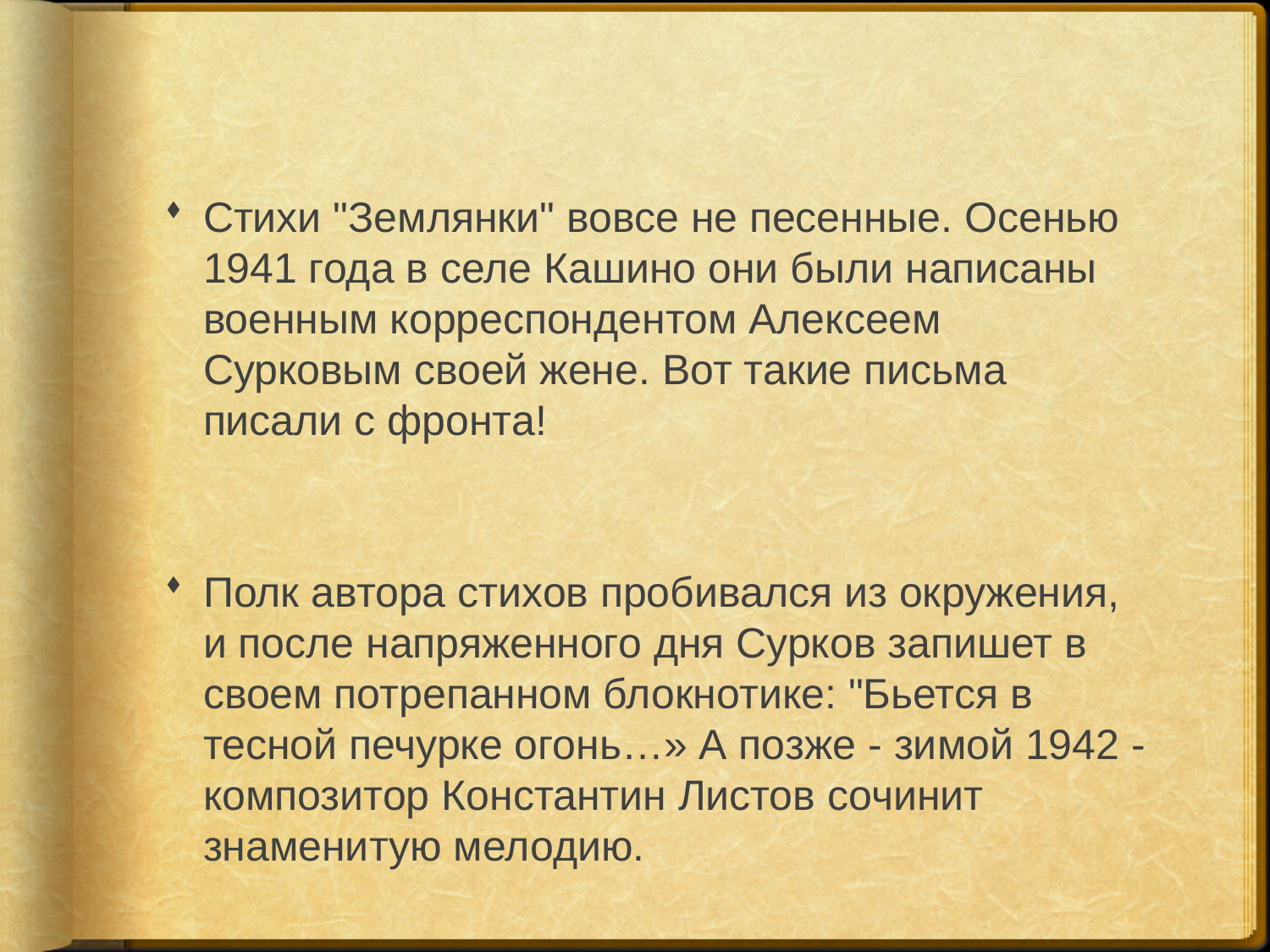

#

Стихи "Землянки" вовсе не песенные. Осенью 1941 года в селе Кашино они были написаны военным корреспондентом Алексеем Сурковым своей жене. Вот такие письма писали с фронта!

Полк автора стихов пробивался из окружения, и после напряженного дня Сурков запишет в своем потрепанном блокнотике: "Бьется в тесной печурке огонь…» А позже - зимой 1942 -композитор Константин Листов сочинит знаменитую мелодию.